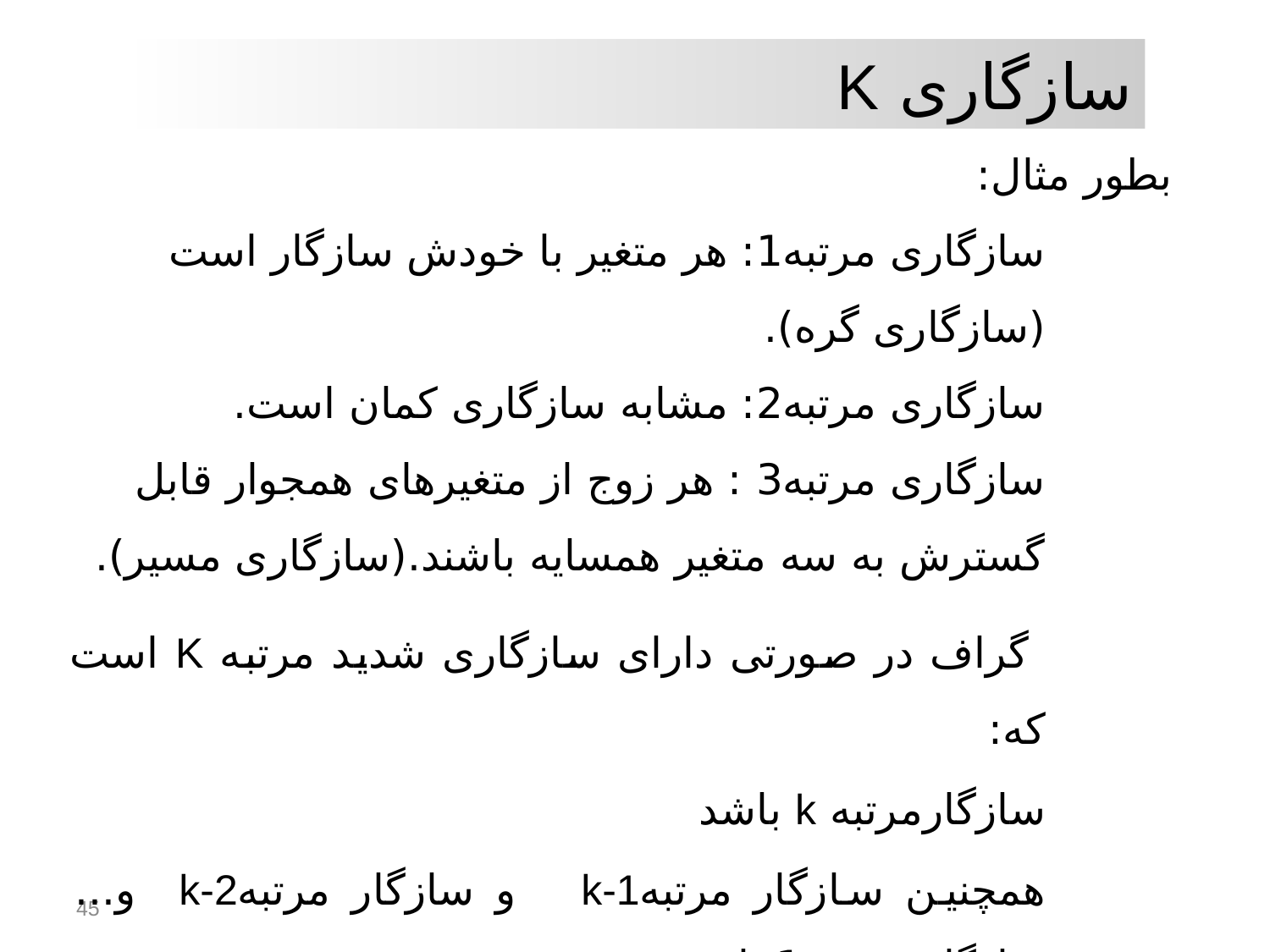

سازگاری K
بطور مثال:
سازگاری مرتبه1: هر متغير با خودش سازگار است (سازگاری گره).
سازگاری مرتبه2: مشابه سازگاری کمان است.
سازگاری مرتبه3 : هر زوج از متغيرهای همجوار قابل گسترش به سه متغير همسايه باشند.(سازگاری مسير).
 گراف در صورتی دارای سازگاری شدید مرتبه K است که:
سازگارمرتبه k باشد
همچنين سازگار مرتبهk-1   و سازگار مرتبهk-2  و... سازگار مرتبه 1 باشد.
در اين صورت، مسئله را بدون عقبگرد مي توان حل کرد پيچيدگی زمانی آن O(nd) است

45